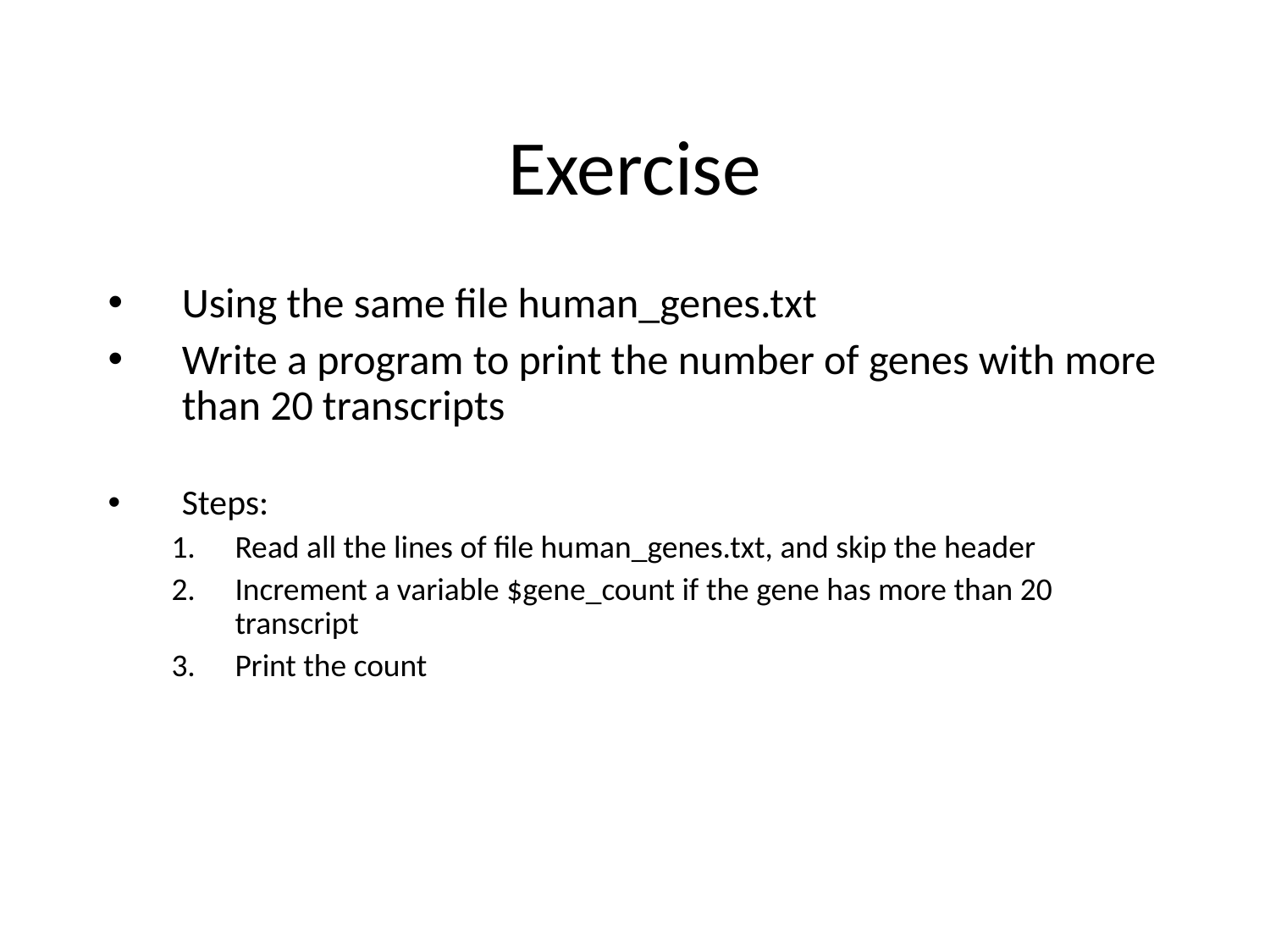

# Exercise
Using the same file human_genes.txt
Write a program to print the number of genes with more than 20 transcripts

Steps:
Read all the lines of file human_genes.txt, and skip the header
Increment a variable $gene_count if the gene has more than 20 transcript
Print the count